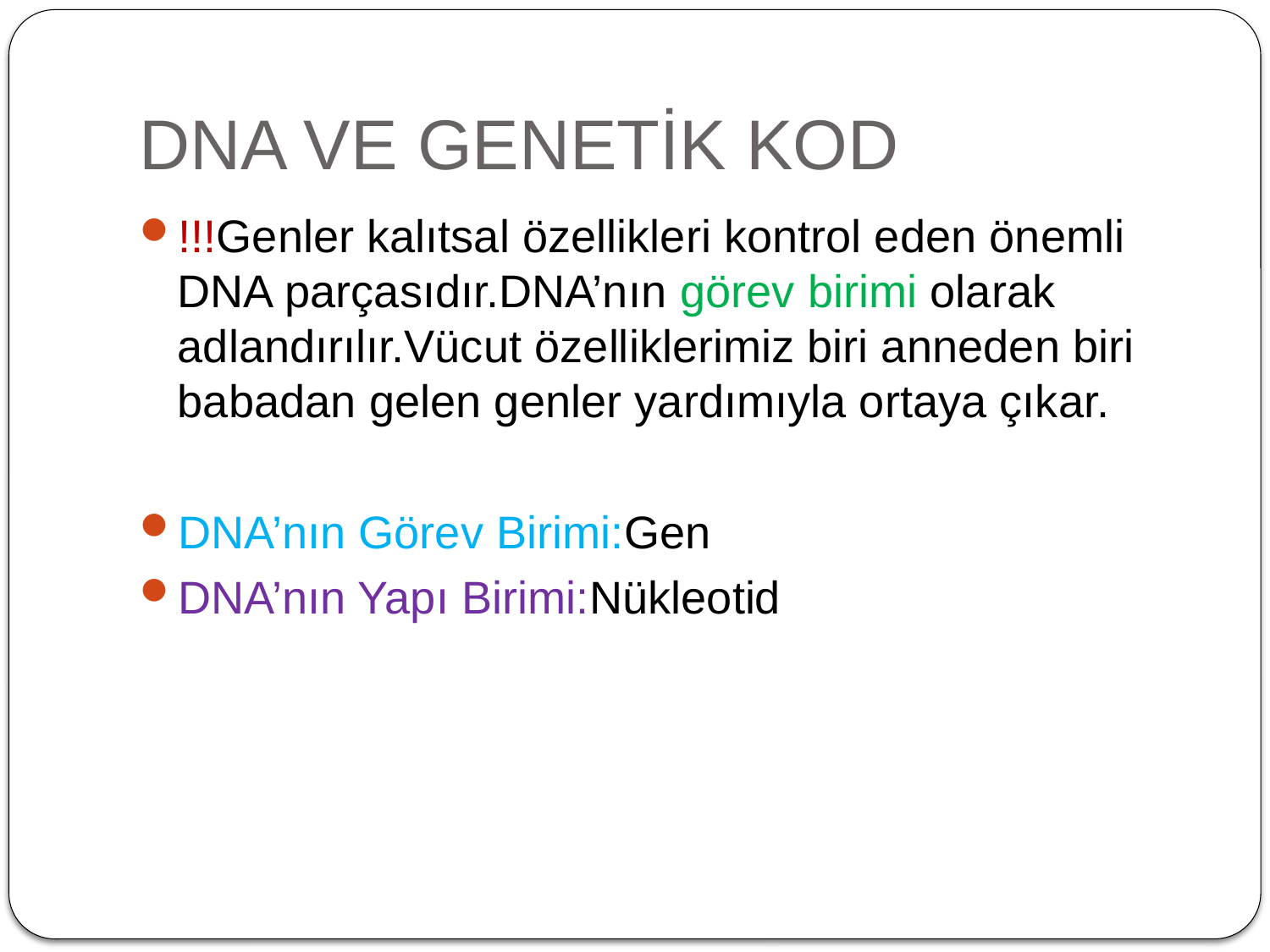

# DNA VE GENETİK KOD
!!!Genler kalıtsal özellikleri kontrol eden önemli DNA parçasıdır.DNA’nın görev birimi olarak adlandırılır.Vücut özelliklerimiz biri anneden biri babadan gelen genler yardımıyla ortaya çıkar.

DNA’nın Görev Birimi:Gen
DNA’nın Yapı Birimi:Nükleotid